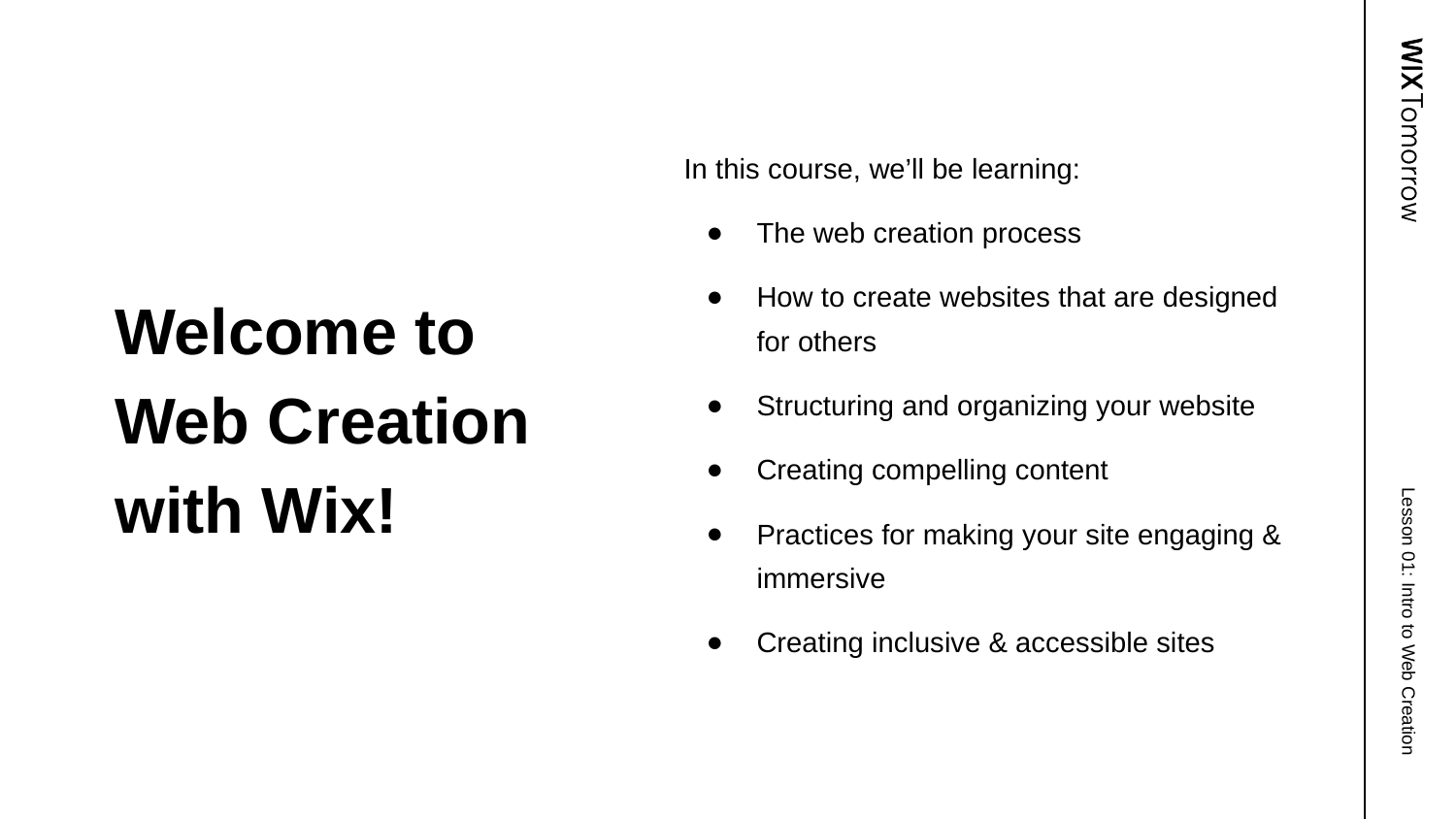

In this course, we’ll be learning:
The web creation process
How to create websites that are designed for others
Structuring and organizing your website
Creating compelling content
Practices for making your site engaging & immersive
Creating inclusive & accessible sites
Welcome to Web Creation with Wix!